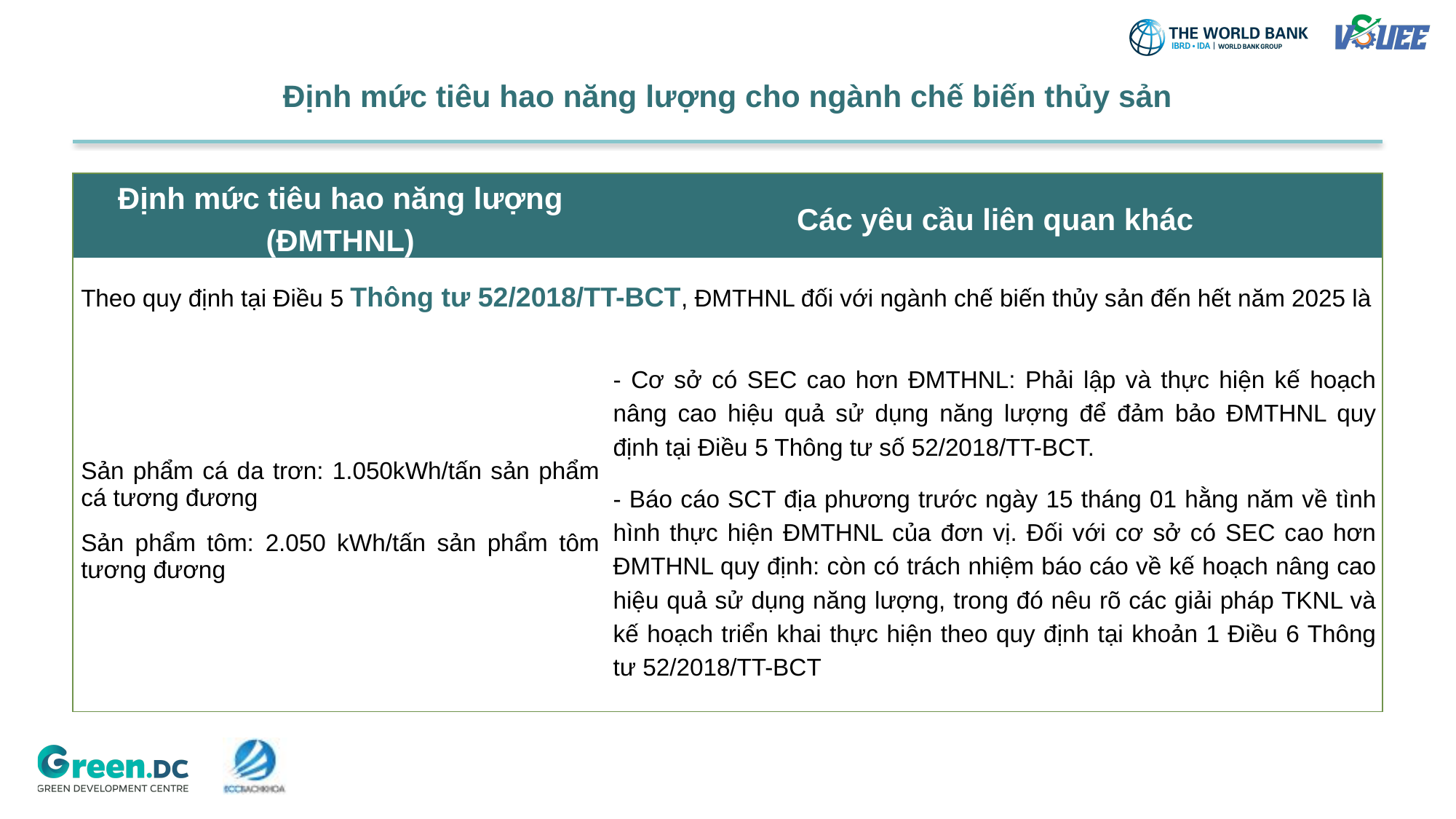

# Định mức tiêu hao năng lượng cho ngành chế biến thủy sản
| Định mức tiêu hao năng lượng (ĐMTHNL) | Các yêu cầu liên quan khác |
| --- | --- |
| Theo quy định tại Điều 5 Thông tư 52/2018/TT-BCT, ĐMTHNL đối với ngành chế biến thủy sản đến hết năm 2025 là |  |
| Sản phẩm cá da trơn: 1.050kWh/tấn sản phẩm cá tương đương Sản phẩm tôm: 2.050 kWh/tấn sản phẩm tôm tương đương | - Cơ sở có SEC cao hơn ĐMTHNL: Phải lập và thực hiện kế hoạch nâng cao hiệu quả sử dụng năng lượng để đảm bảo ĐMTHNL quy định tại Điều 5 Thông tư số 52/2018/TT-BCT. - Báo cáo SCT địa phương trước ngày 15 tháng 01 hằng năm về tình hình thực hiện ĐMTHNL của đơn vị. Đối với cơ sở có SEC cao hơn ĐMTHNL quy định: còn có trách nhiệm báo cáo về kế hoạch nâng cao hiệu quả sử dụng năng lượng, trong đó nêu rõ các giải pháp TKNL và kế hoạch triển khai thực hiện theo quy định tại khoản 1 Điều 6 Thông tư 52/2018/TT-BCT |